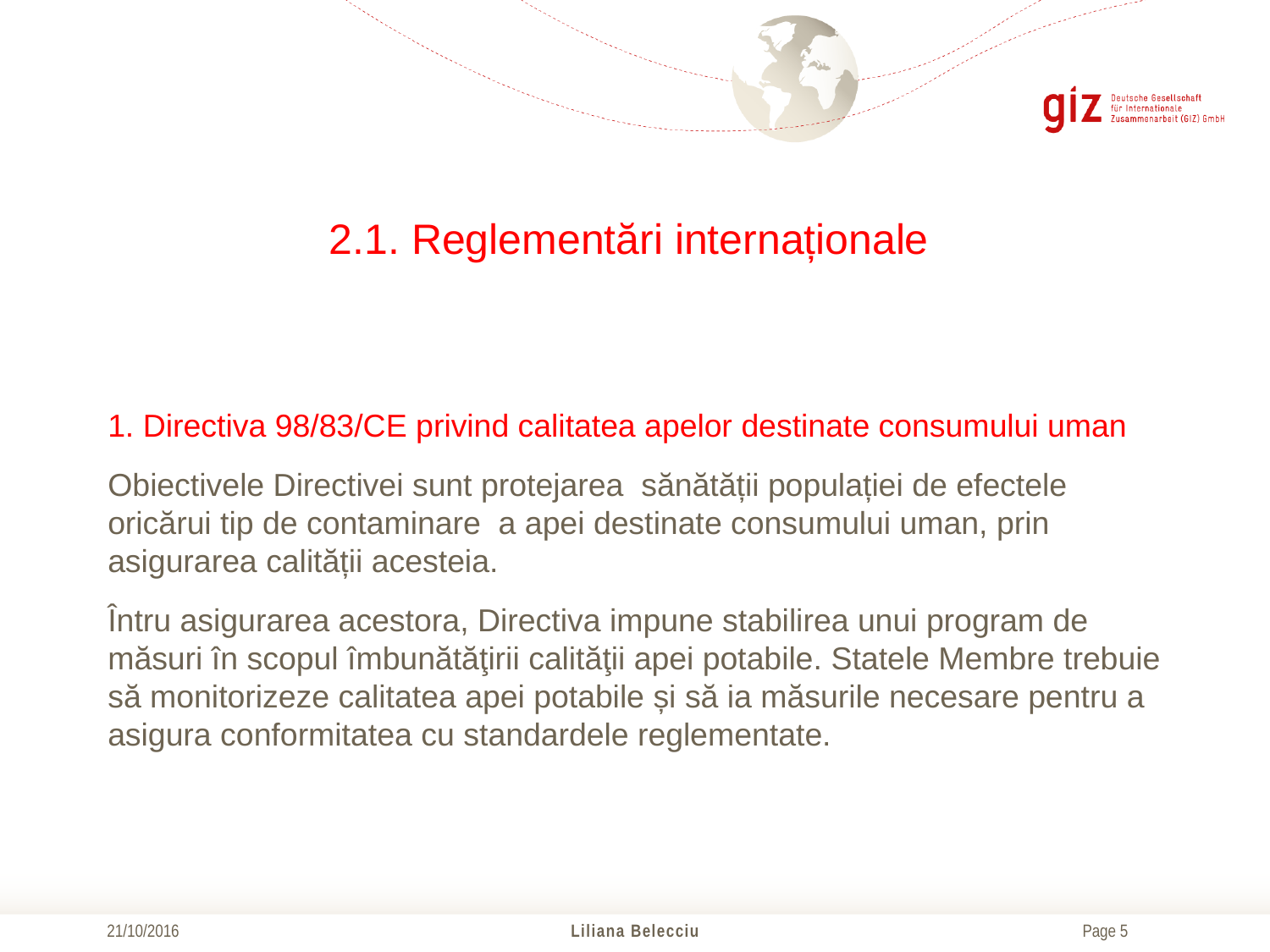

# 2.1. Reglementări internaționale

1. Directiva 98/83/CE privind calitatea apelor destinate consumului uman
Obiectivele Directivei sunt protejarea  sănătății populației de efectele oricărui tip de contaminare  a apei destinate consumului uman, prin asigurarea calității acesteia.
Întru asigurarea acestora, Directiva impune stabilirea unui program de măsuri în scopul îmbunătăţirii calităţii apei potabile. Statele Membre trebuie să monitorizeze calitatea apei potabile și să ia măsurile necesare pentru a asigura conformitatea cu standardele reglementate.
21/10/2016
Liliana Belecciu